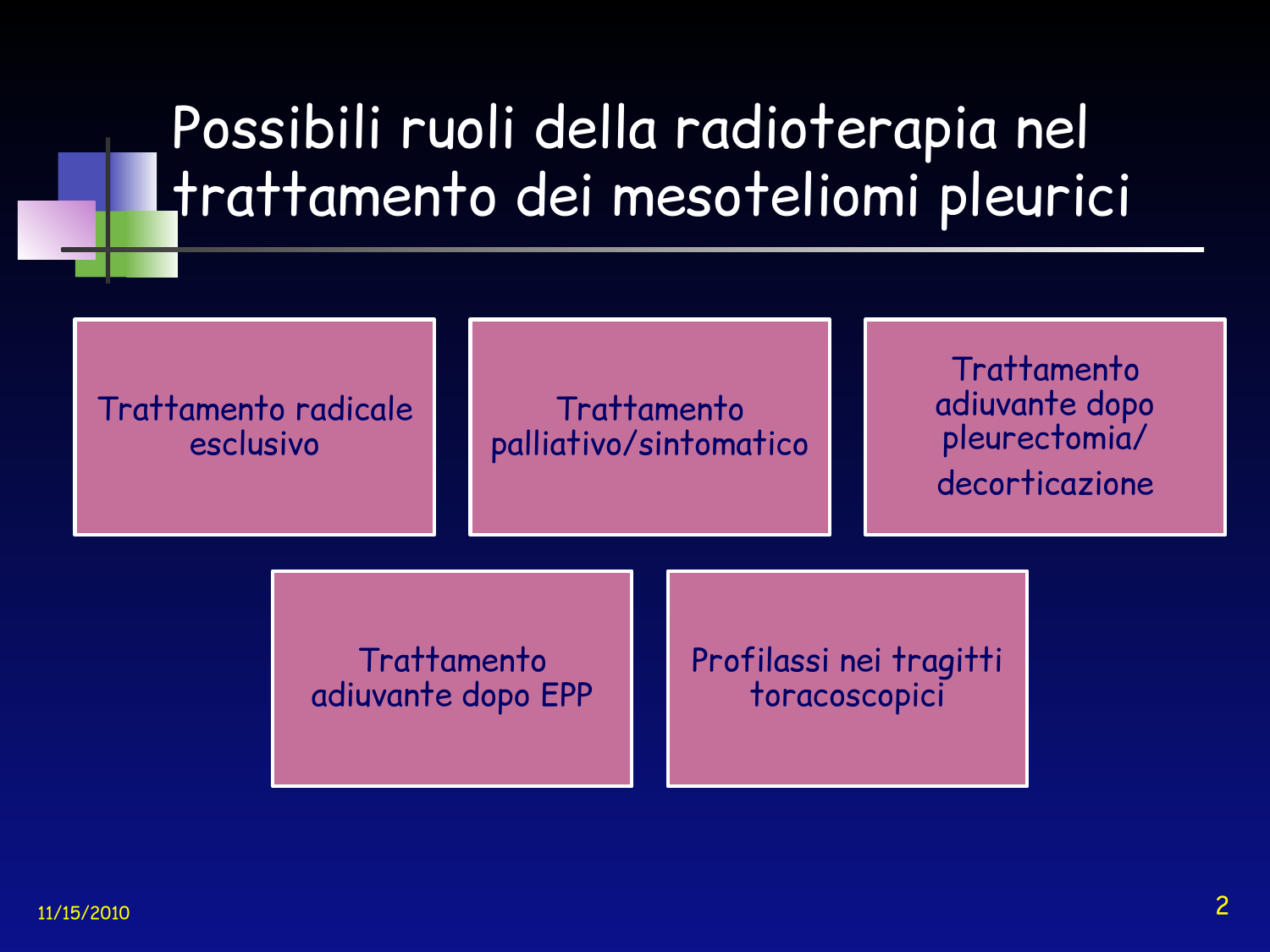

# Possibili ruoli della radioterapia nel trattamento dei mesoteliomi pleurici
Trattamento radicale esclusivo
Trattamento palliativo/sintomatico
Trattamento adiuvante dopo pleurectomia/
decorticazione
Trattamento adiuvante dopo EPP
Profilassi nei tragitti toracoscopici
11/15/2010

2